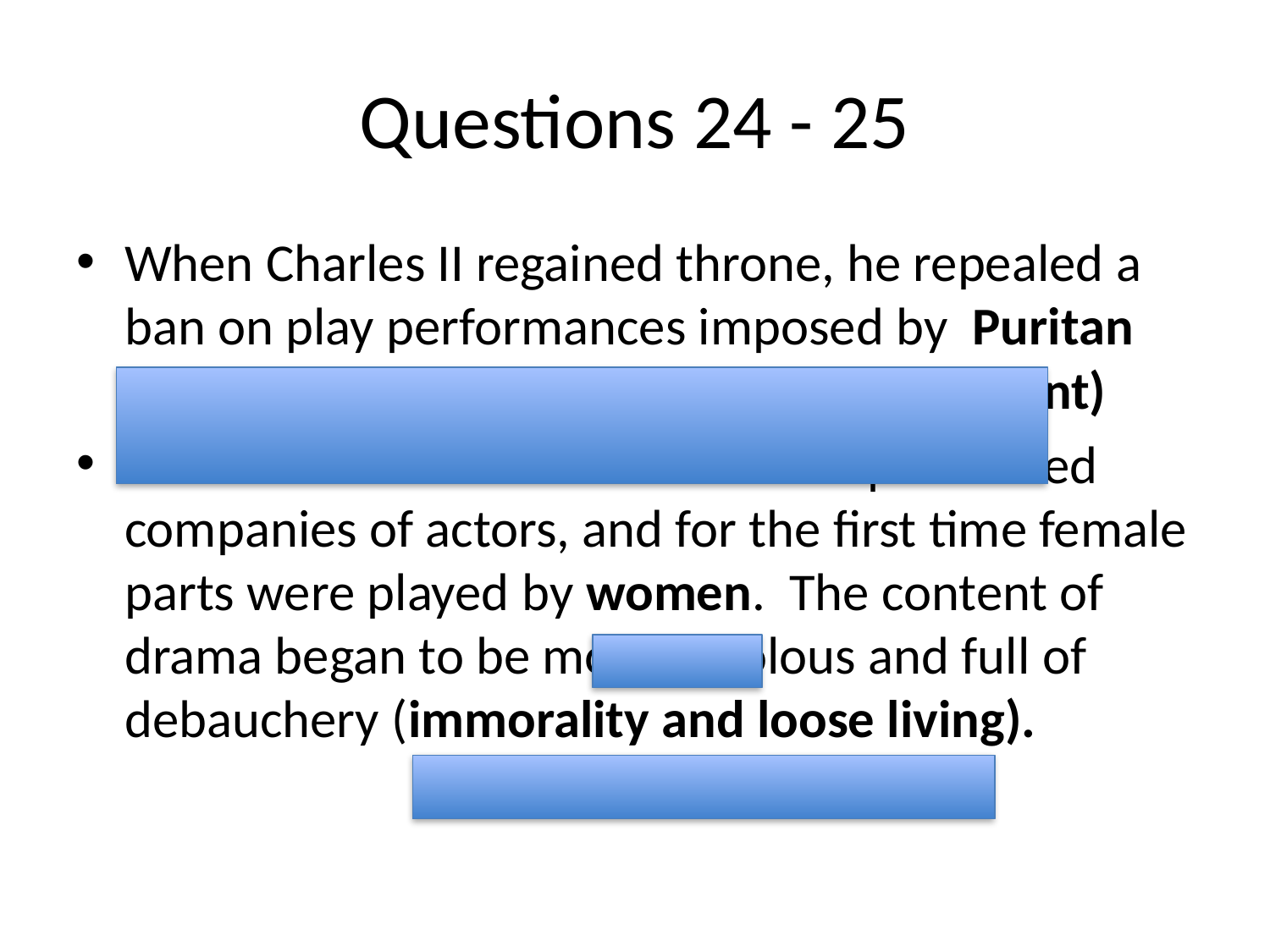

# Questions 24 - 25
When Charles II regained throne, he repealed a ban on play performances imposed by		 Puritan lawmakers in 1642.  (Puritan-led Parliament)
Charles II and James II established patronized companies of actors, and for the first time female parts were played by women.  The content of drama began to be more frivolous and full of debauchery (immorality and loose living).